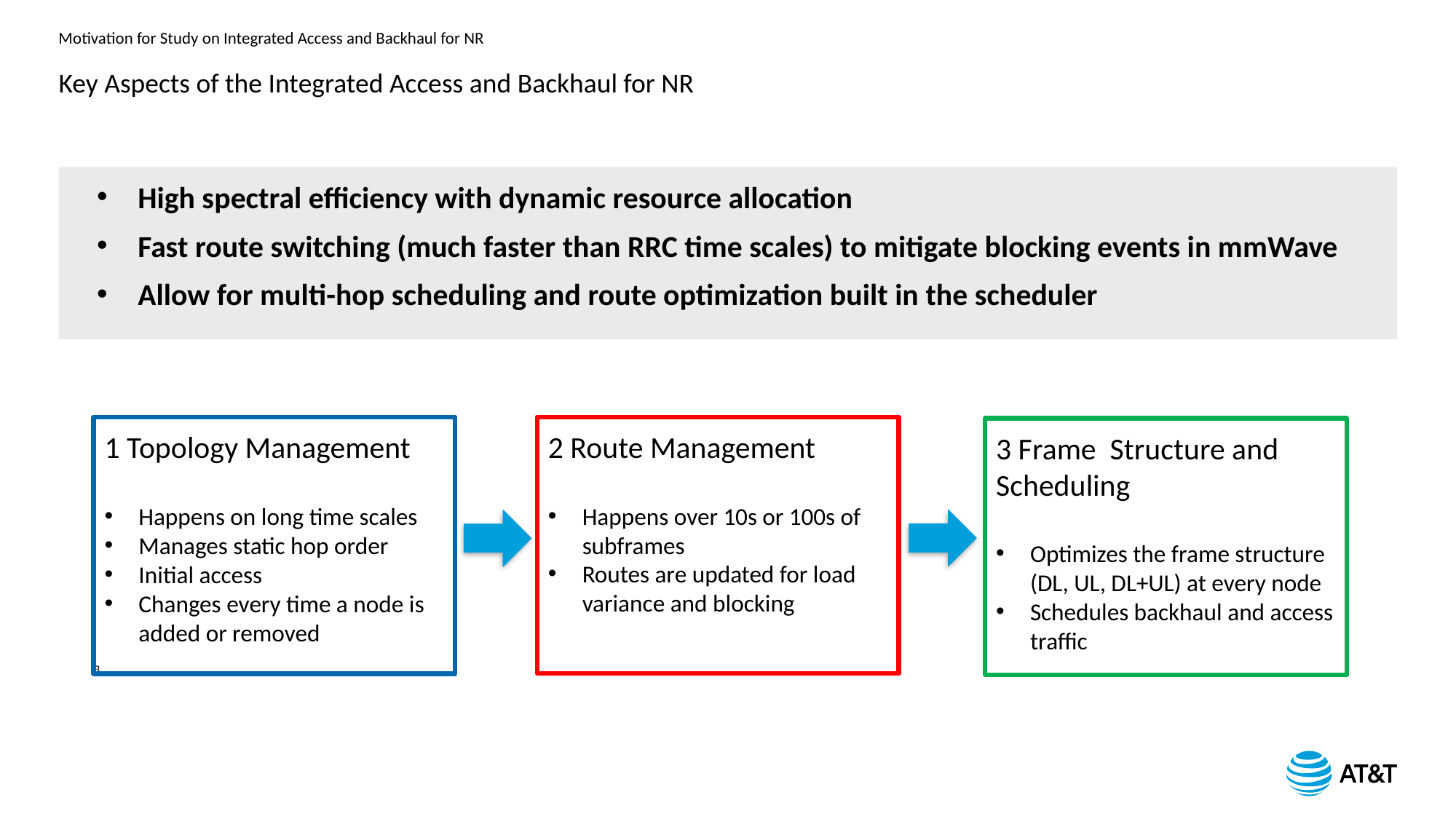

# Key Aspects of the Integrated Access and Backhaul for NR
High spectral efficiency with dynamic resource allocation
Fast route switching (much faster than RRC time scales) to mitigate blocking events in mmWave
Allow for multi-hop scheduling and route optimization built in the scheduler
2 Route Management

Happens over 10s or 100s of subframes
Routes are updated for load variance and blocking
1 Topology Management

Happens on long time scales
Manages static hop order
Initial access
Changes every time a node is added or removed
3 Frame  Structure and  Scheduling

Optimizes the frame structure (DL, UL, DL+UL) at every node
Schedules backhaul and access traffic

3